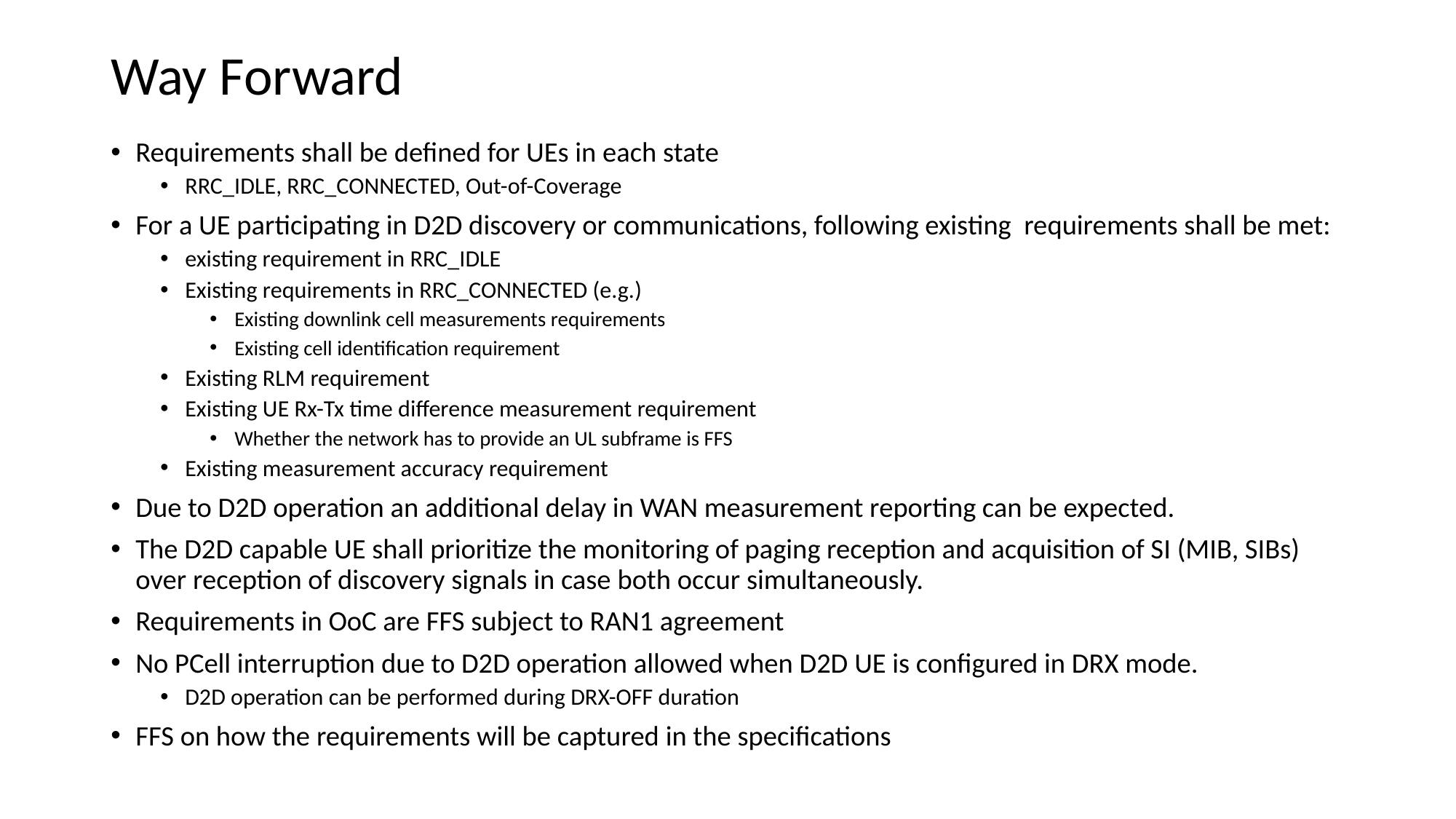

# Way Forward
Requirements shall be defined for UEs in each state
RRC_IDLE, RRC_CONNECTED, Out-of-Coverage
For a UE participating in D2D discovery or communications, following existing  requirements shall be met:
existing requirement in RRC_IDLE
Existing requirements in RRC_CONNECTED (e.g.)
Existing downlink cell measurements requirements
Existing cell identification requirement
Existing RLM requirement
Existing UE Rx-Tx time difference measurement requirement
Whether the network has to provide an UL subframe is FFS
Existing measurement accuracy requirement
Due to D2D operation an additional delay in WAN measurement reporting can be expected.
The D2D capable UE shall prioritize the monitoring of paging reception and acquisition of SI (MIB, SIBs) over reception of discovery signals in case both occur simultaneously.
Requirements in OoC are FFS subject to RAN1 agreement
No PCell interruption due to D2D operation allowed when D2D UE is configured in DRX mode.
D2D operation can be performed during DRX-OFF duration
FFS on how the requirements will be captured in the specifications